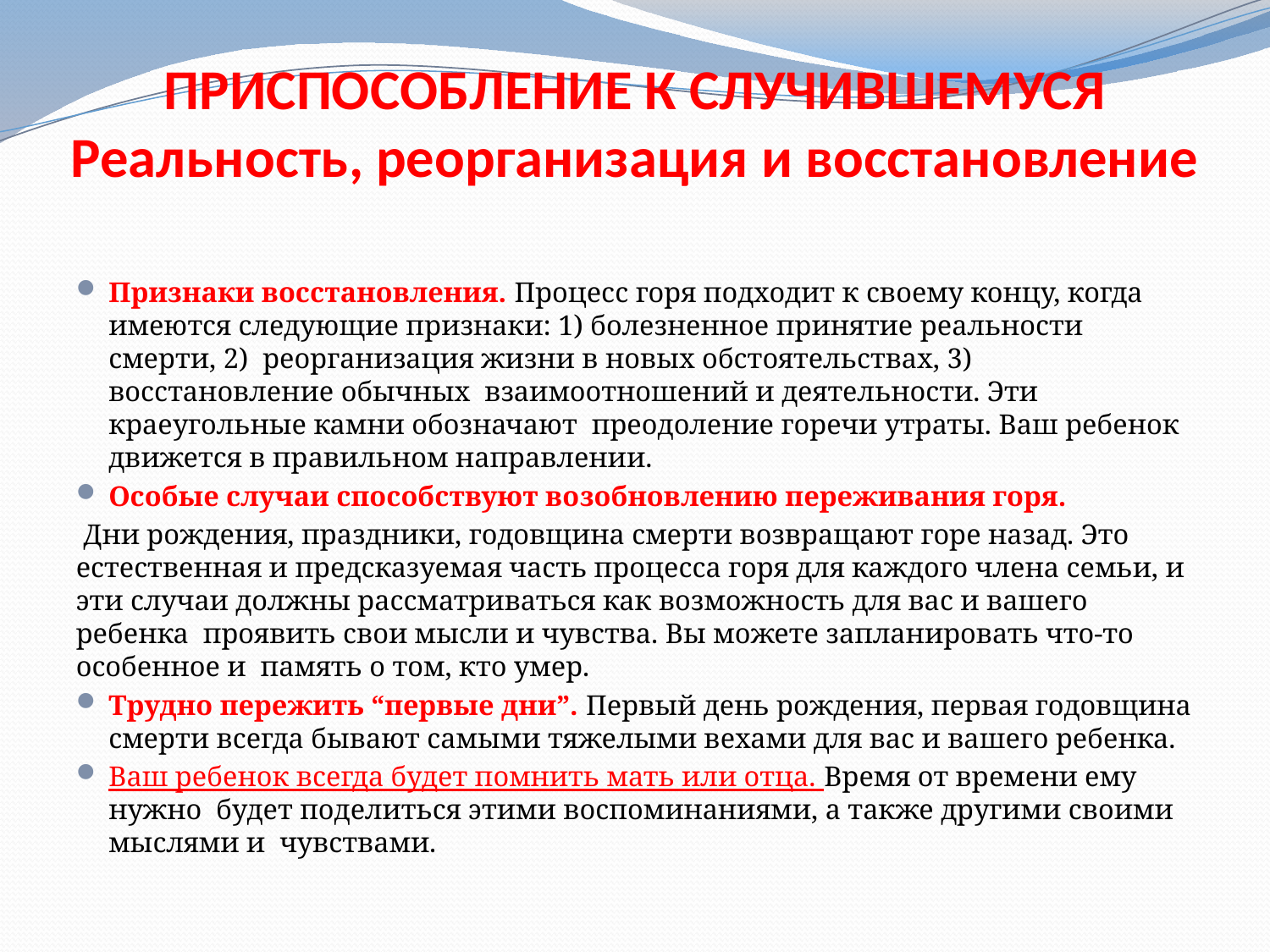

# ПРИСПОСОБЛЕНИЕ К СЛУЧИВШЕМУСЯ Реальность, реорганизация и восстановление
Признаки восстановления. Процесс горя подходит к своему концу, когда имеются следующие признаки: 1) болезненное принятие реальности смерти, 2)  реорганизация жизни в новых обстоятельствах, 3) восстановление обычных  взаимоотношений и деятельности. Эти краеугольные камни обозначают  преодоление горечи утраты. Ваш ребенок движется в правильном направлении.
Особые случаи способствуют возобновлению переживания горя.
 Дни рождения, праздники, годовщина смерти возвращают горе назад. Это  естественная и предсказуемая часть процесса горя для каждого члена семьи, и  эти случаи должны рассматриваться как возможность для вас и вашего ребенка  проявить свои мысли и чувства. Вы можете запланировать что-то особенное и  память о том, кто умер.
Трудно пережить “первые дни”. Первый день рождения, первая годовщина смерти всегда бывают самыми тяжелыми вехами для вас и вашего ребенка.
Ваш ребенок всегда будет помнить мать или отца. Время от времени ему нужно  будет поделиться этими воспоминаниями, а также другими своими мыслями и  чувствами.